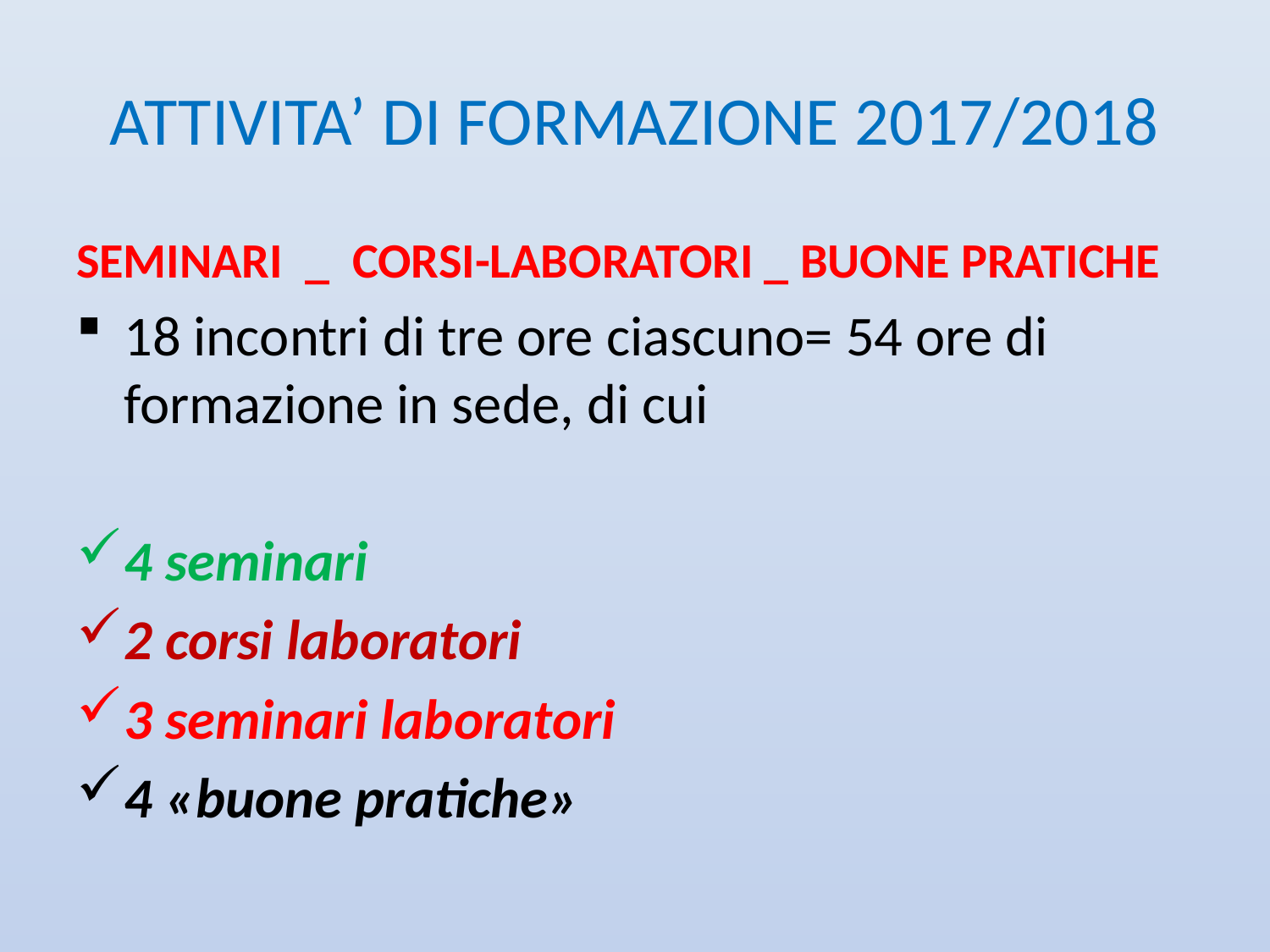

# ATTIVITA’ DI FORMAZIONE 2017/2018
SEMINARI  _  CORSI-LABORATORI _ BUONE PRATICHE
18 incontri di tre ore ciascuno= 54 ore di formazione in sede, di cui

4 seminari
2 corsi laboratori
3 seminari laboratori
4 «buone pratiche»